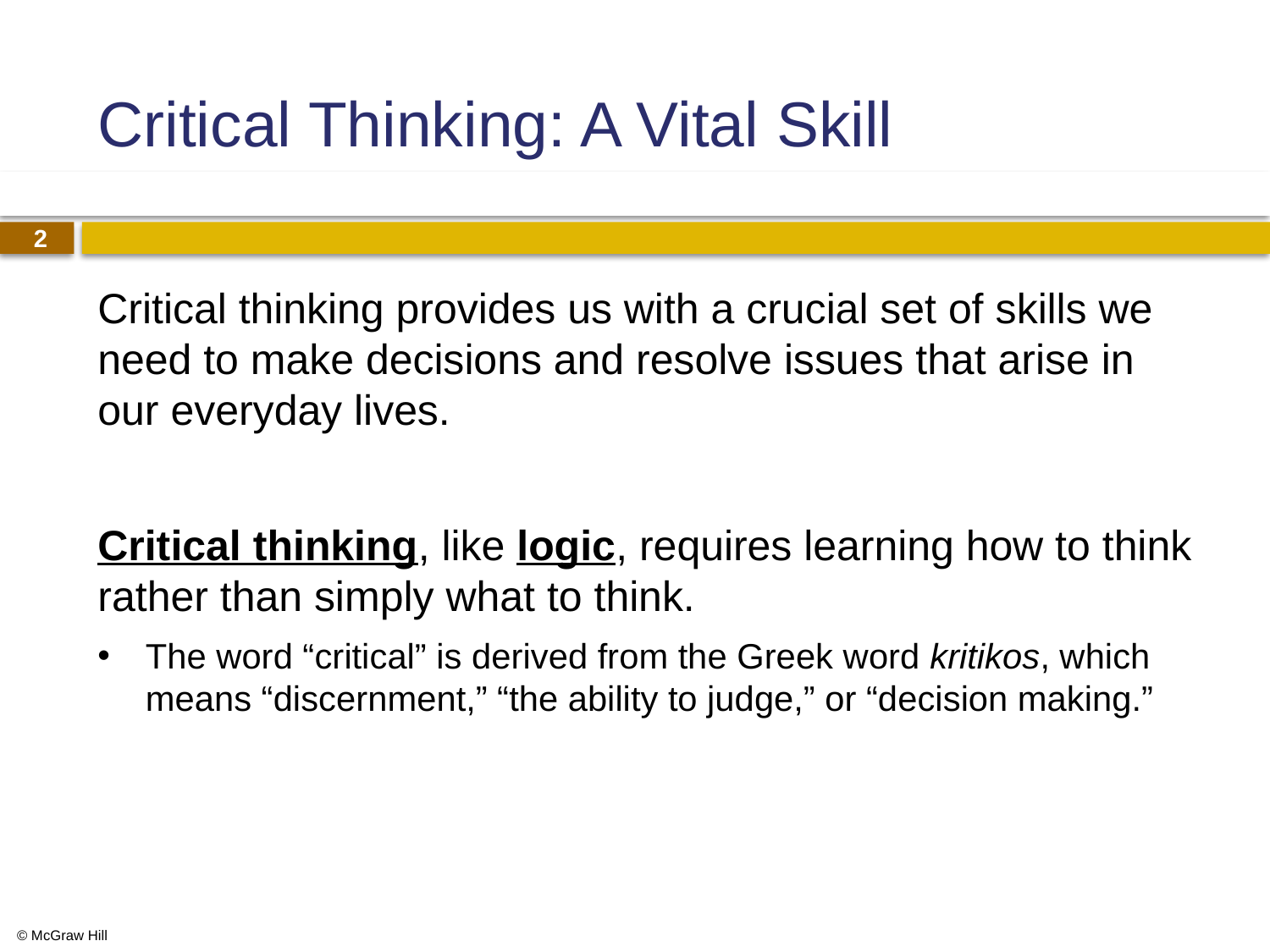

# Critical Thinking: A Vital Skill
Critical thinking provides us with a crucial set of skills we need to make decisions and resolve issues that arise in our everyday lives.

Critical thinking, like logic, requires learning how to think rather than simply what to think.
The word “critical” is derived from the Greek word kritikos, which means “discernment,” “the ability to judge,” or “decision making.”